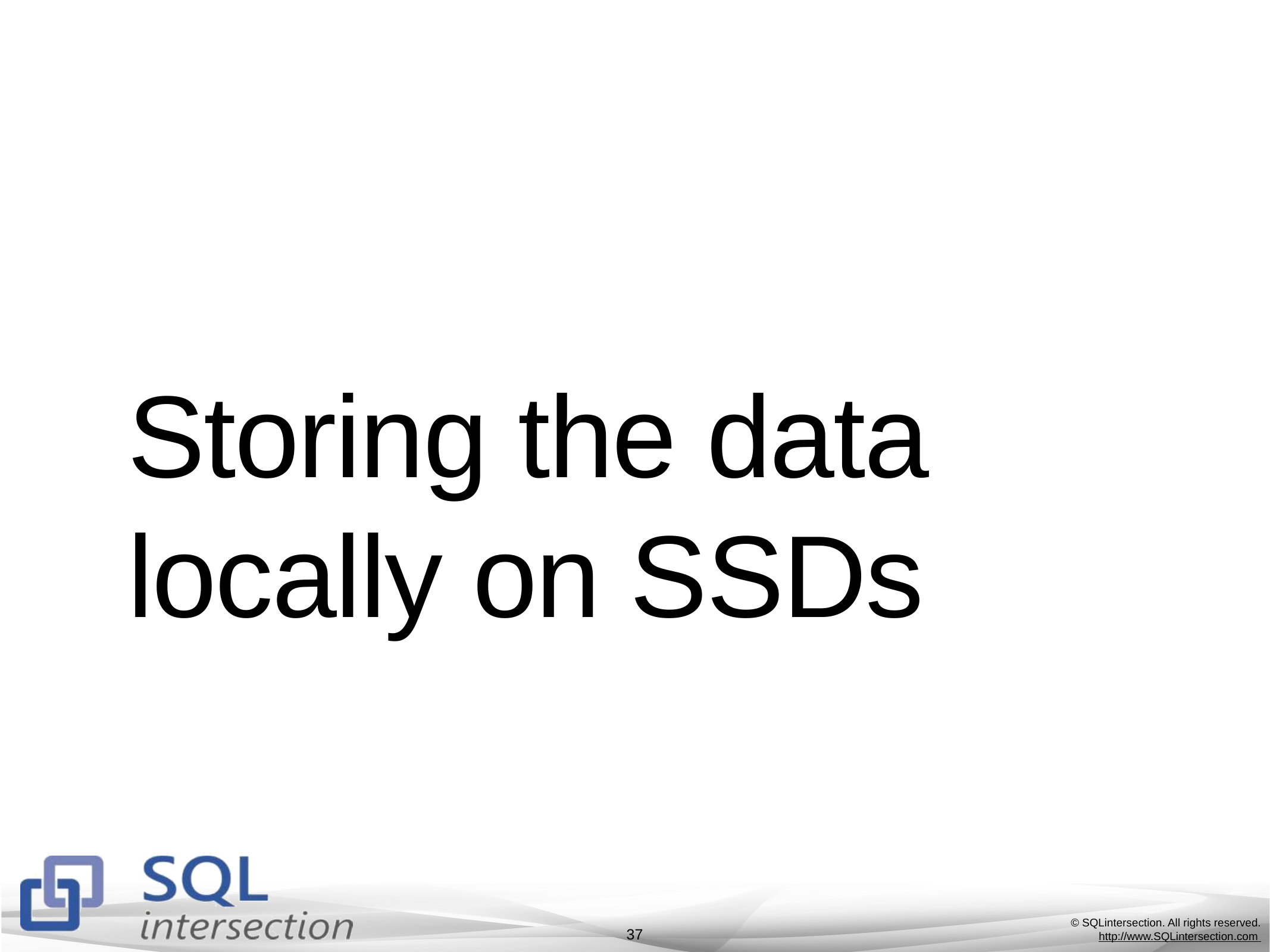

# Storing the data locally on SSDs